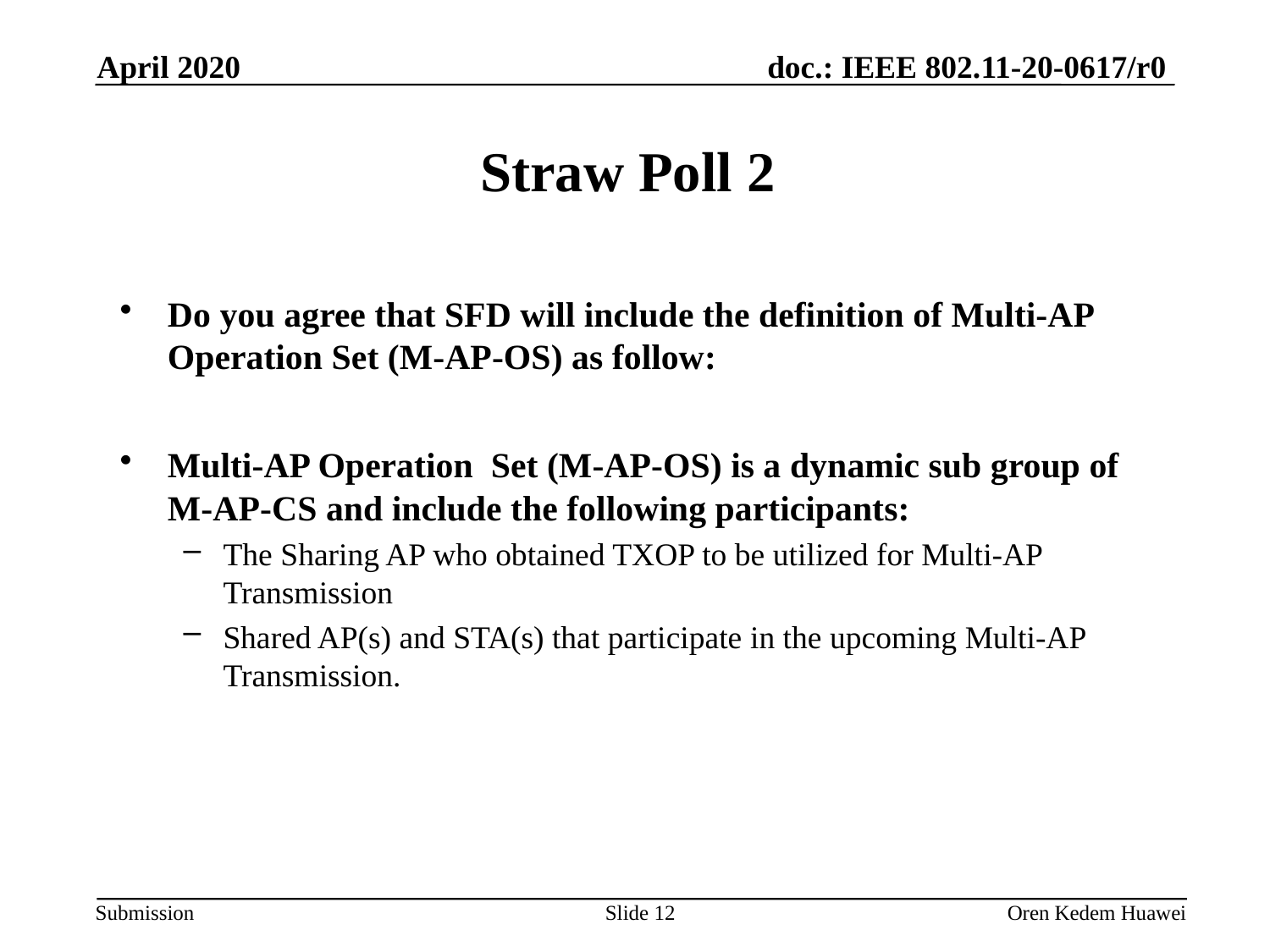

April 2020
Straw Poll 2
Do you agree that SFD will include the definition of Multi-AP Operation Set (M-AP-OS) as follow:

Multi-AP Operation  Set (M-AP-OS) is a dynamic sub group of  M-AP-CS and include the following participants:
The Sharing AP who obtained TXOP to be utilized for Multi-AP Transmission
Shared AP(s) and STA(s) that participate in the upcoming Multi-AP Transmission.

Slide 12
Oren Kedem Huawei